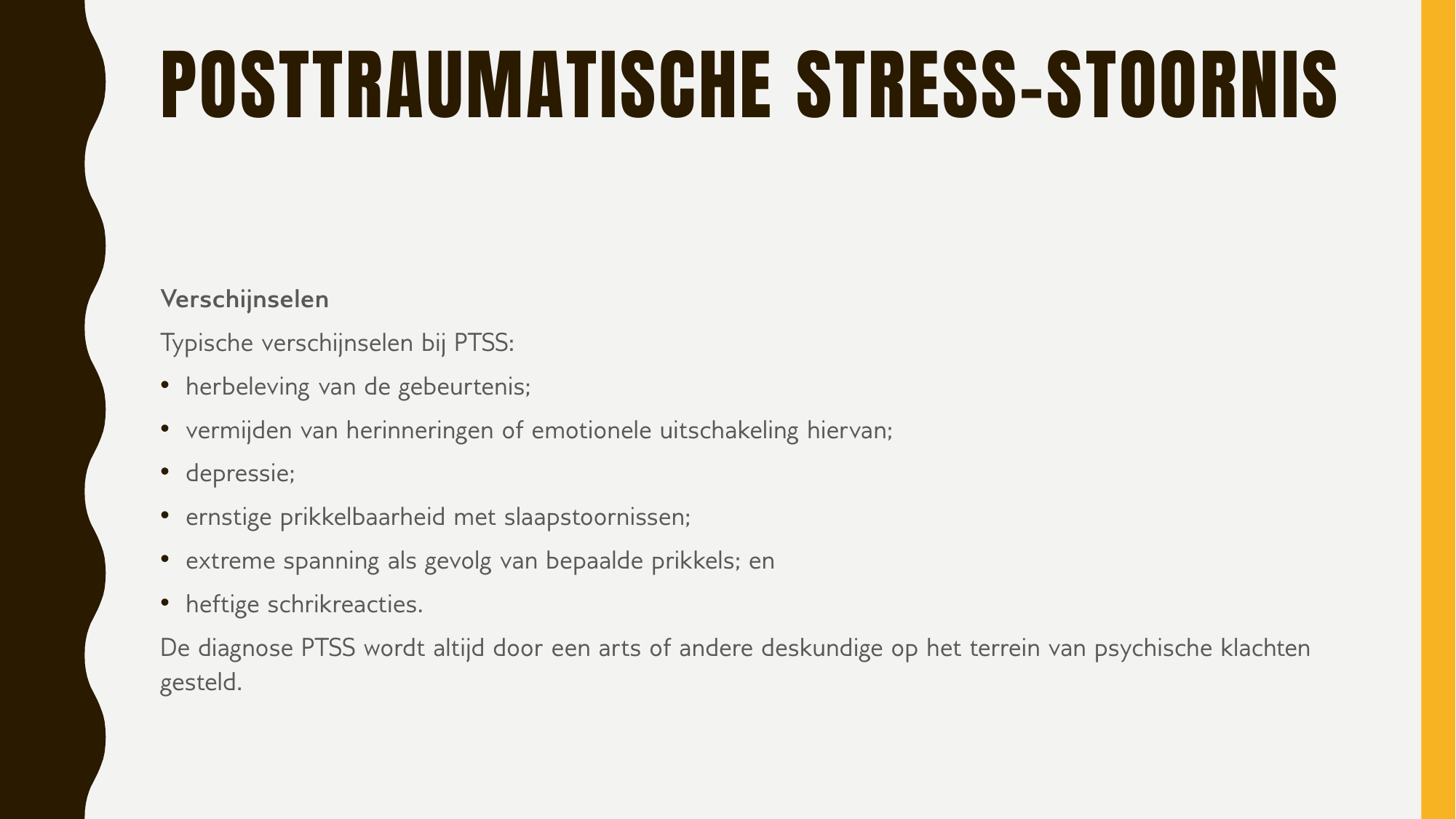

# Posttraumatische stress-stoornis
Verschijnselen
Typische verschijnselen bij PTSS:
herbeleving van de gebeurtenis;
vermijden van herinneringen of emotionele uitschakeling hiervan;
depressie;
ernstige prikkelbaarheid met slaapstoornissen;
extreme spanning als gevolg van bepaalde prikkels; en
heftige schrikreacties.
De diagnose PTSS wordt altijd door een arts of andere deskundige op het terrein van psychische klachten gesteld.